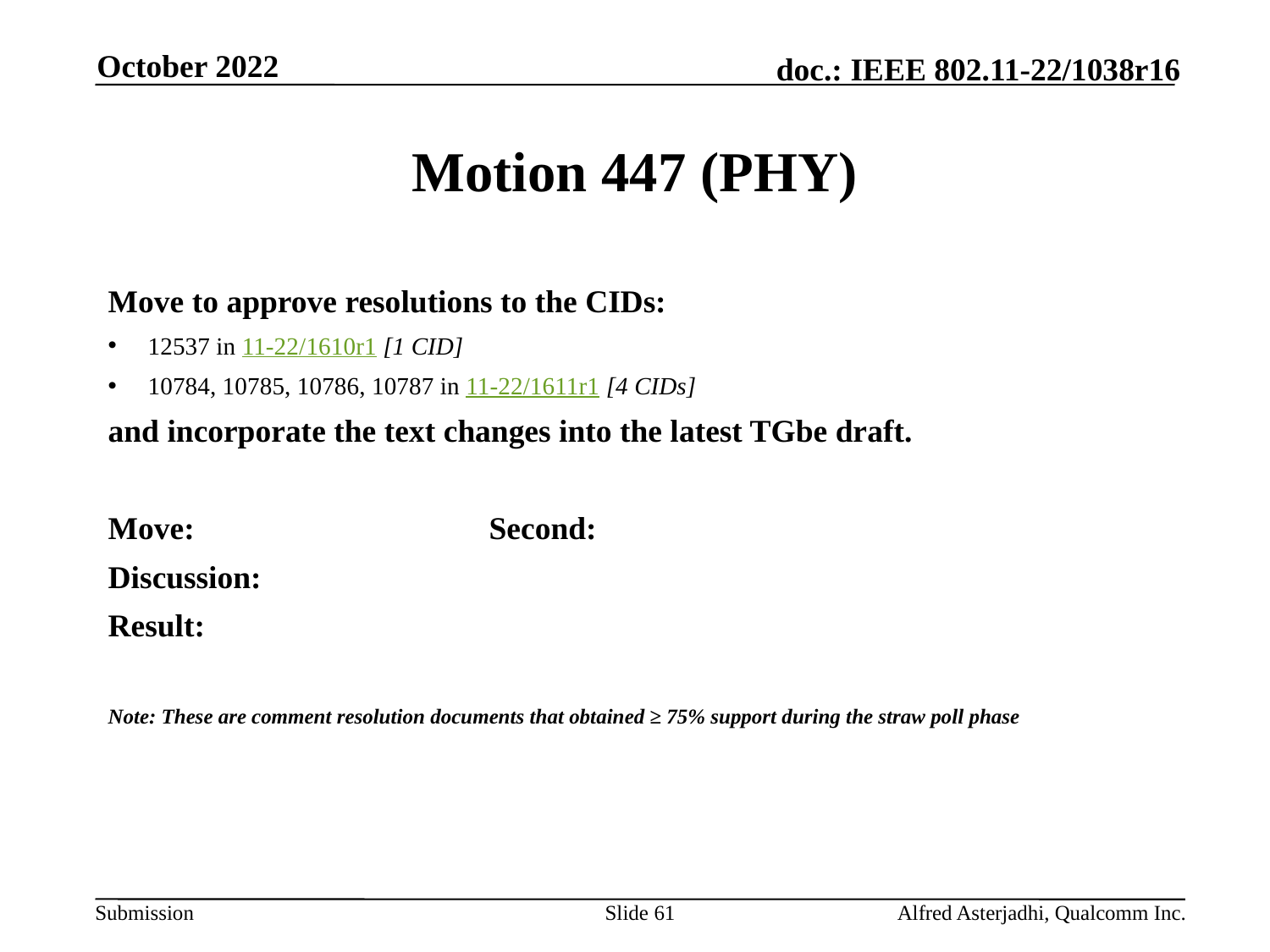

October 2022
# Motion 447 (PHY)
Move to approve resolutions to the CIDs:
12537 in 11-22/1610r1 [1 CID]
10784, 10785, 10786, 10787 in 11-22/1611r1 [4 CIDs]
and incorporate the text changes into the latest TGbe draft.

Move: 			Second:
Discussion:
Result:

Note: These are comment resolution documents that obtained ≥ 75% support during the straw poll phase
Slide 61
Alfred Asterjadhi, Qualcomm Inc.